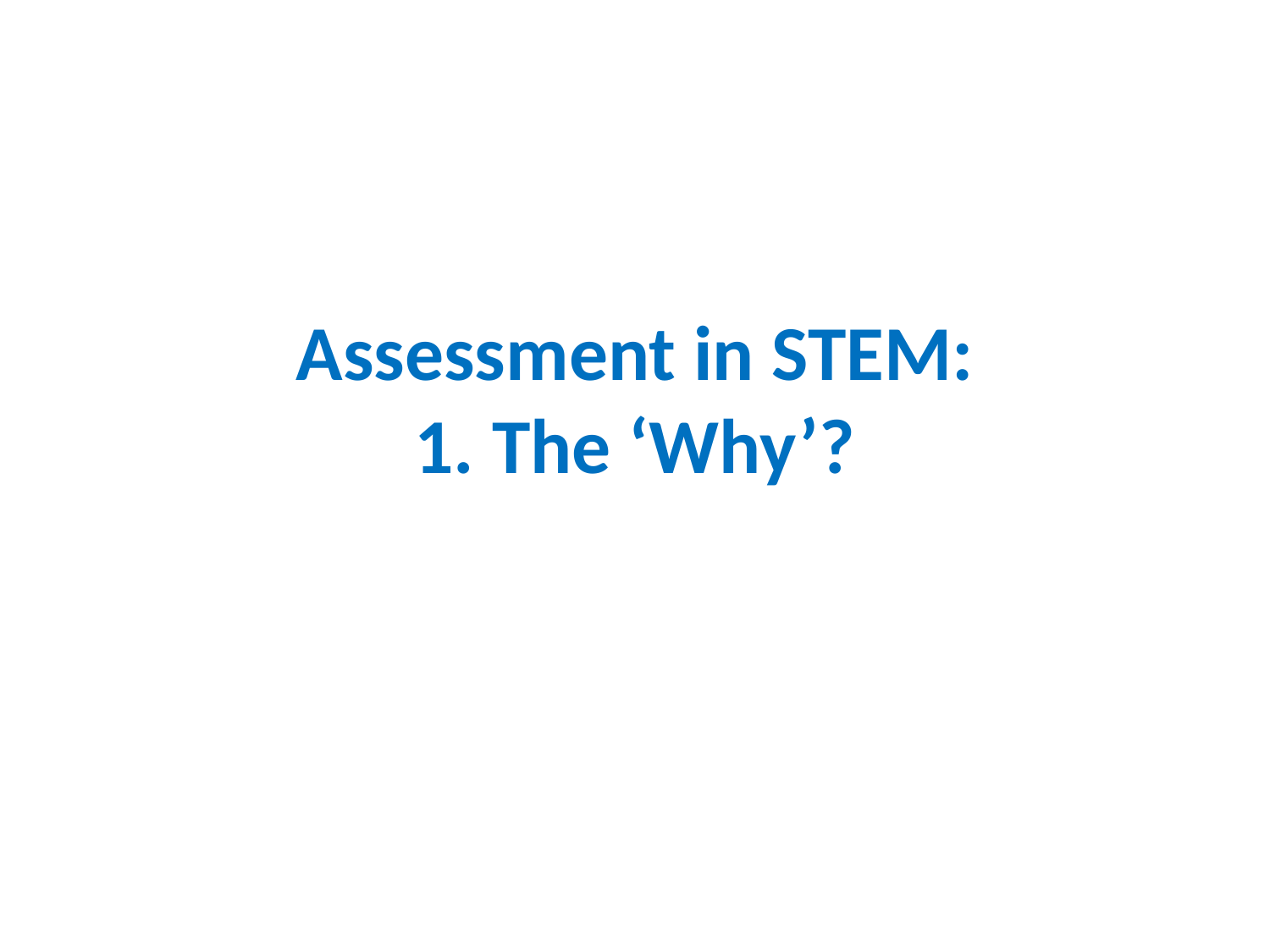

# Assessment in STEM: 1. The ‘Why’?